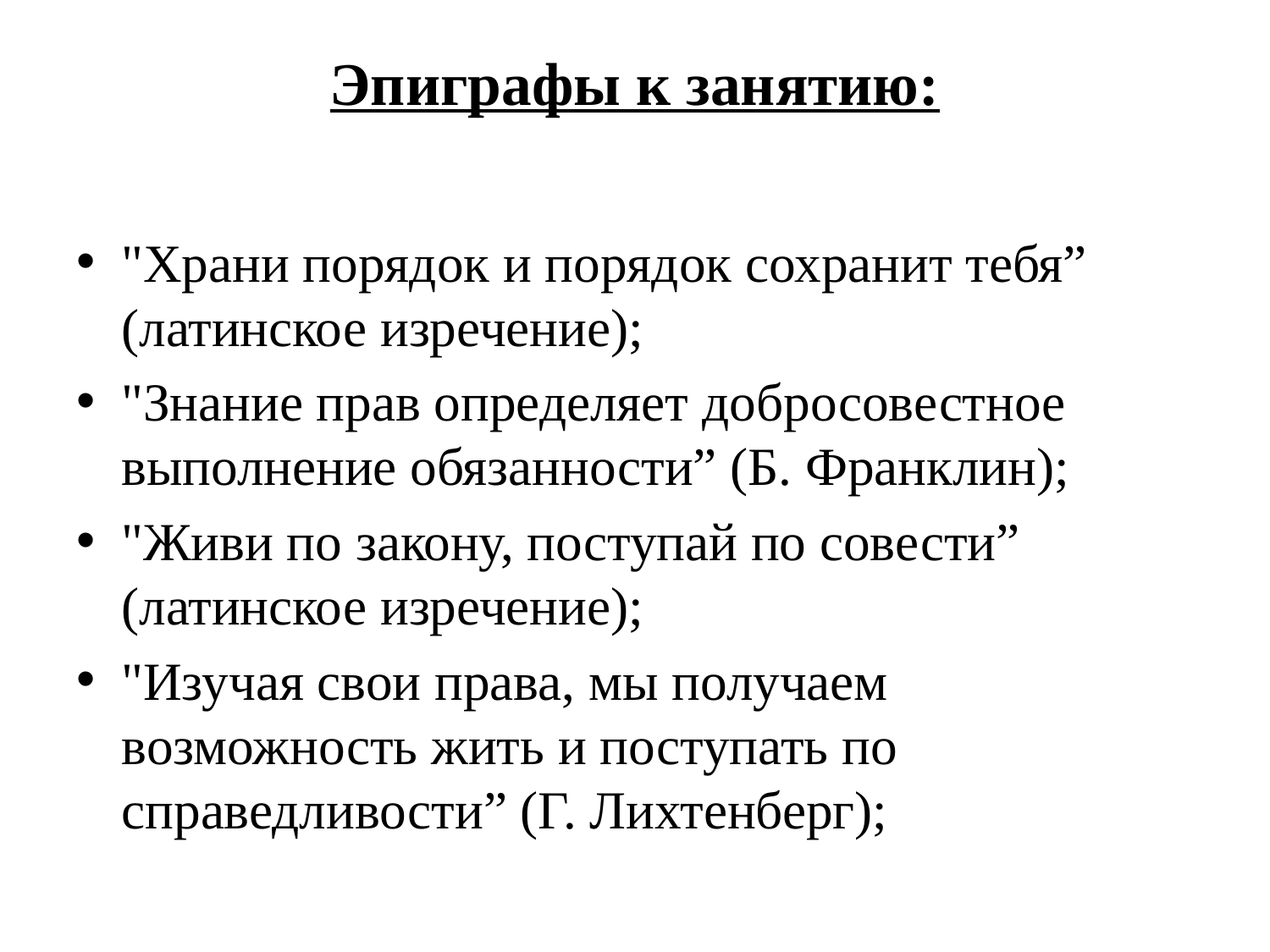

# Эпиграфы к занятию:
"Храни порядок и порядок сохранит тебя” (латинское изречение);
"Знание прав определяет добросовестное выполнение обязанности” (Б. Франклин);
"Живи по закону, поступай по совести” (латинское изречение);
"Изучая свои права, мы получаем возможность жить и поступать по справедливости” (Г. Лихтенберг);